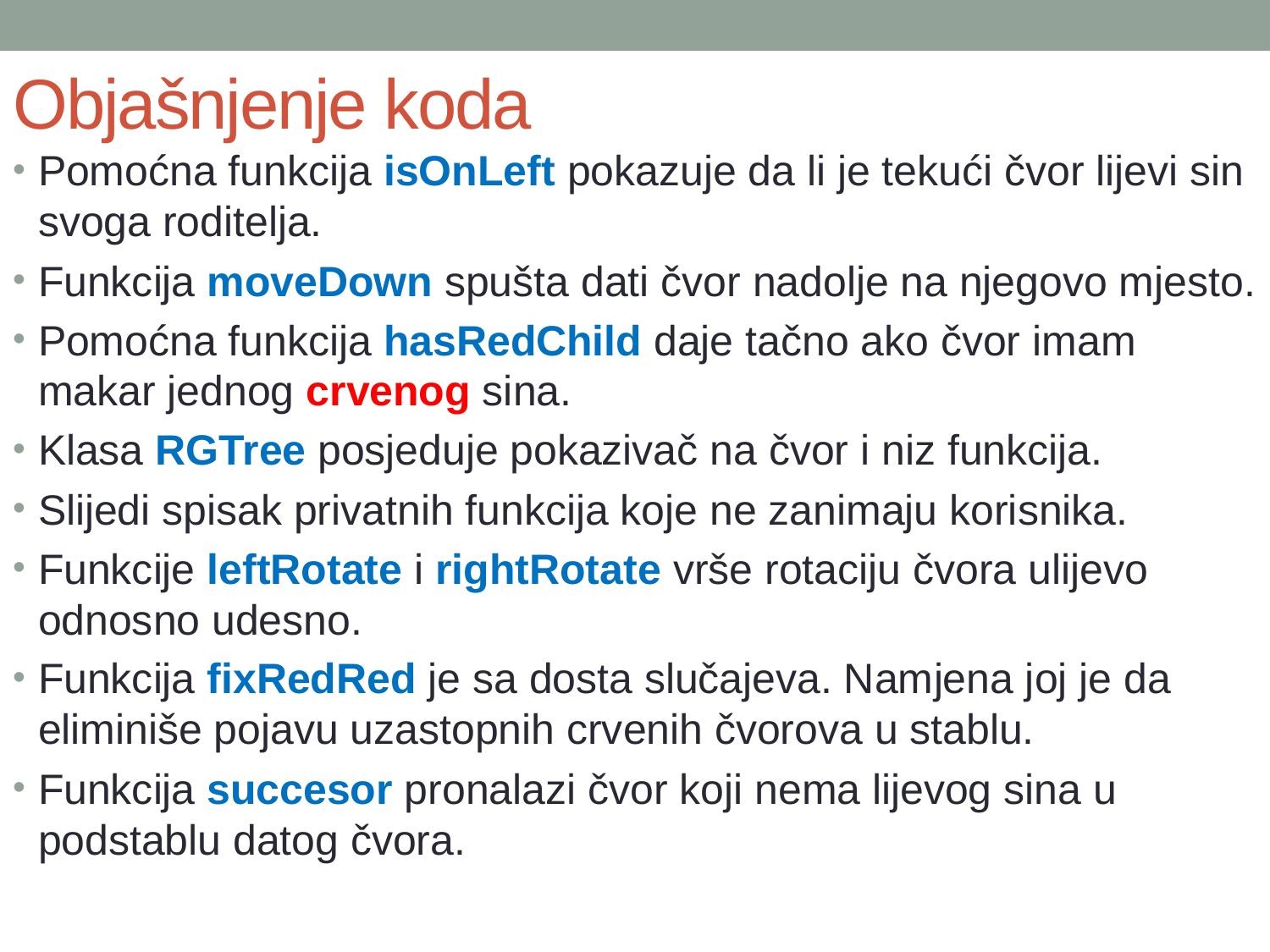

# Objašnjenje koda
Pomoćna funkcija isOnLeft pokazuje da li je tekući čvor lijevi sin svoga roditelja.
Funkcija moveDown spušta dati čvor nadolje na njegovo mjesto.
Pomoćna funkcija hasRedChild daje tačno ako čvor imam makar jednog crvenog sina.
Klasa RGTree posjeduje pokazivač na čvor i niz funkcija.
Slijedi spisak privatnih funkcija koje ne zanimaju korisnika.
Funkcije leftRotate i rightRotate vrše rotaciju čvora ulijevo odnosno udesno.
Funkcija fixRedRed je sa dosta slučajeva. Namjena joj je da eliminiše pojavu uzastopnih crvenih čvorova u stablu.
Funkcija succesor pronalazi čvor koji nema lijevog sina u podstablu datog čvora.